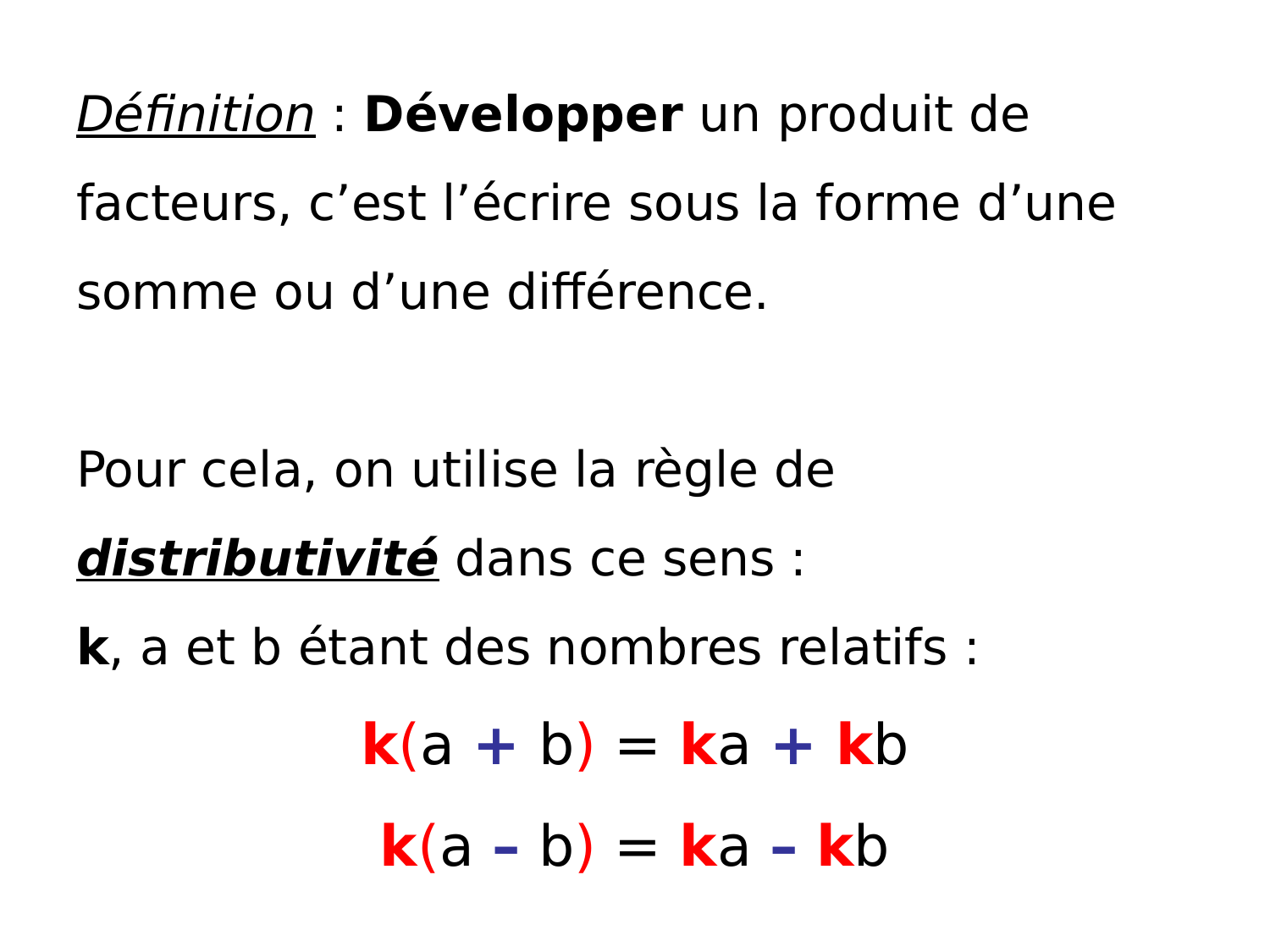

Définition : Développer un produit de facteurs, c’est l’écrire sous la forme d’une somme ou d’une différence.

Pour cela, on utilise la règle de distributivité dans ce sens :
k, a et b étant des nombres relatifs :
k(a + b) = ka + kb
k(a – b) = ka – kb